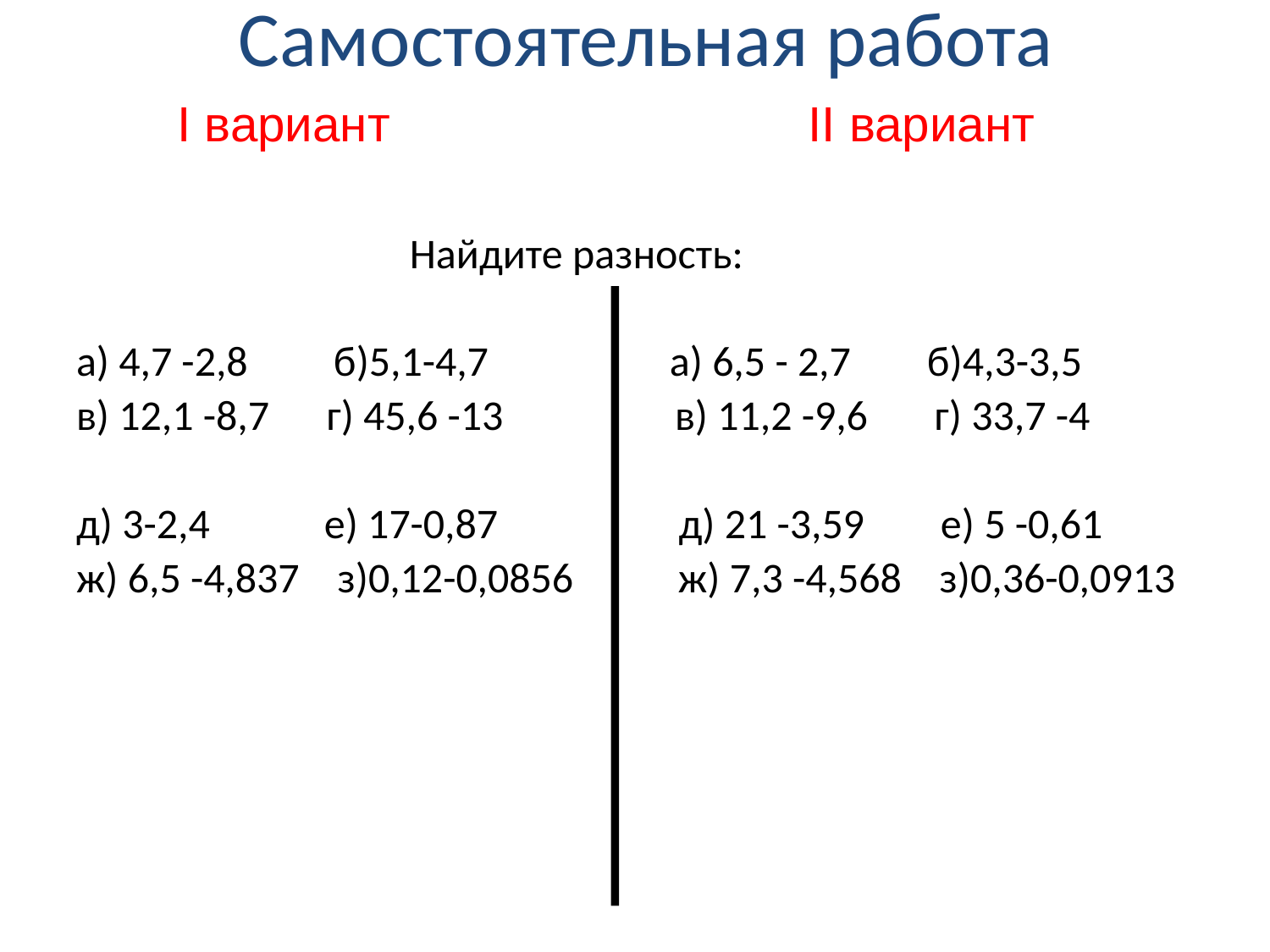

# Самостоятельная работа
I вариант
II вариант

                                   Найдите разность:

а) 4,7 -2,8         б)5,1-4,7                   а) 6,5 - 2,7        б)4,3-3,5
в) 12,1 -8,7      г) 45,6 -13                  в) 11,2 -9,6       г) 33,7 -4

д) 3-2,4            е) 17-0,87                   д) 21 -3,59        е) 5 -0,61
ж) 6,5 -4,837    з)0,12-0,0856           ж) 7,3 -4,568    з)0,36-0,0913